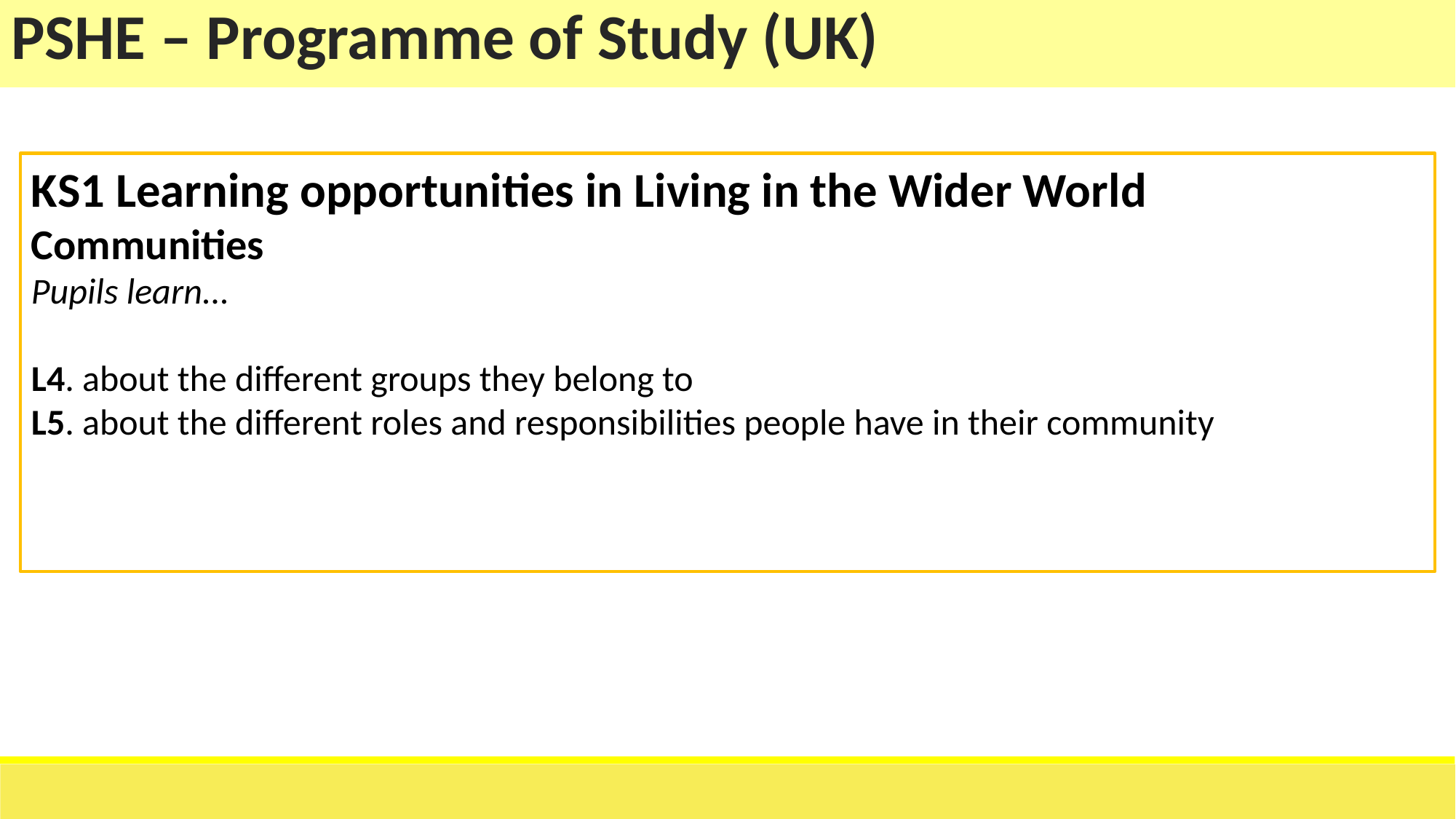

| PSHE – Programme of Study (UK) |
| --- |
KS1 Learning opportunities in Living in the Wider World
Communities
Pupils learn...

L4. about the different groups they belong to
L5. about the different roles and responsibilities people have in their community